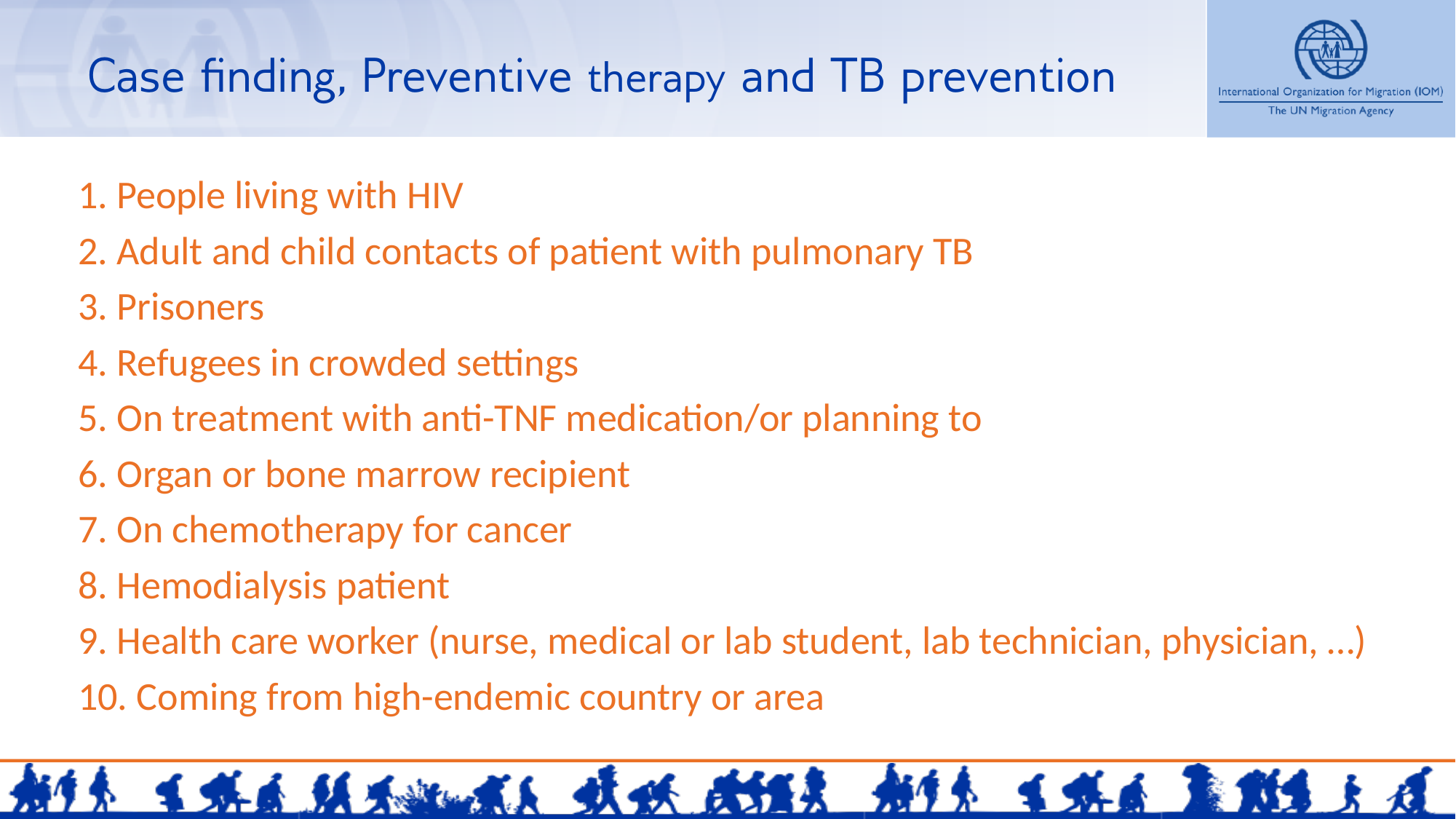

# Case finding, Preventive therapy and TB prevention
1. People living with HIV
2. Adult and child contacts of patient with pulmonary TB
3. Prisoners
4. Refugees in crowded settings
5. On treatment with anti-TNF medication/or planning to
6. Organ or bone marrow recipient
7. On chemotherapy for cancer
8. Hemodialysis patient
9. Health care worker (nurse, medical or lab student, lab technician, physician, …)
10. Coming from high-endemic country or area